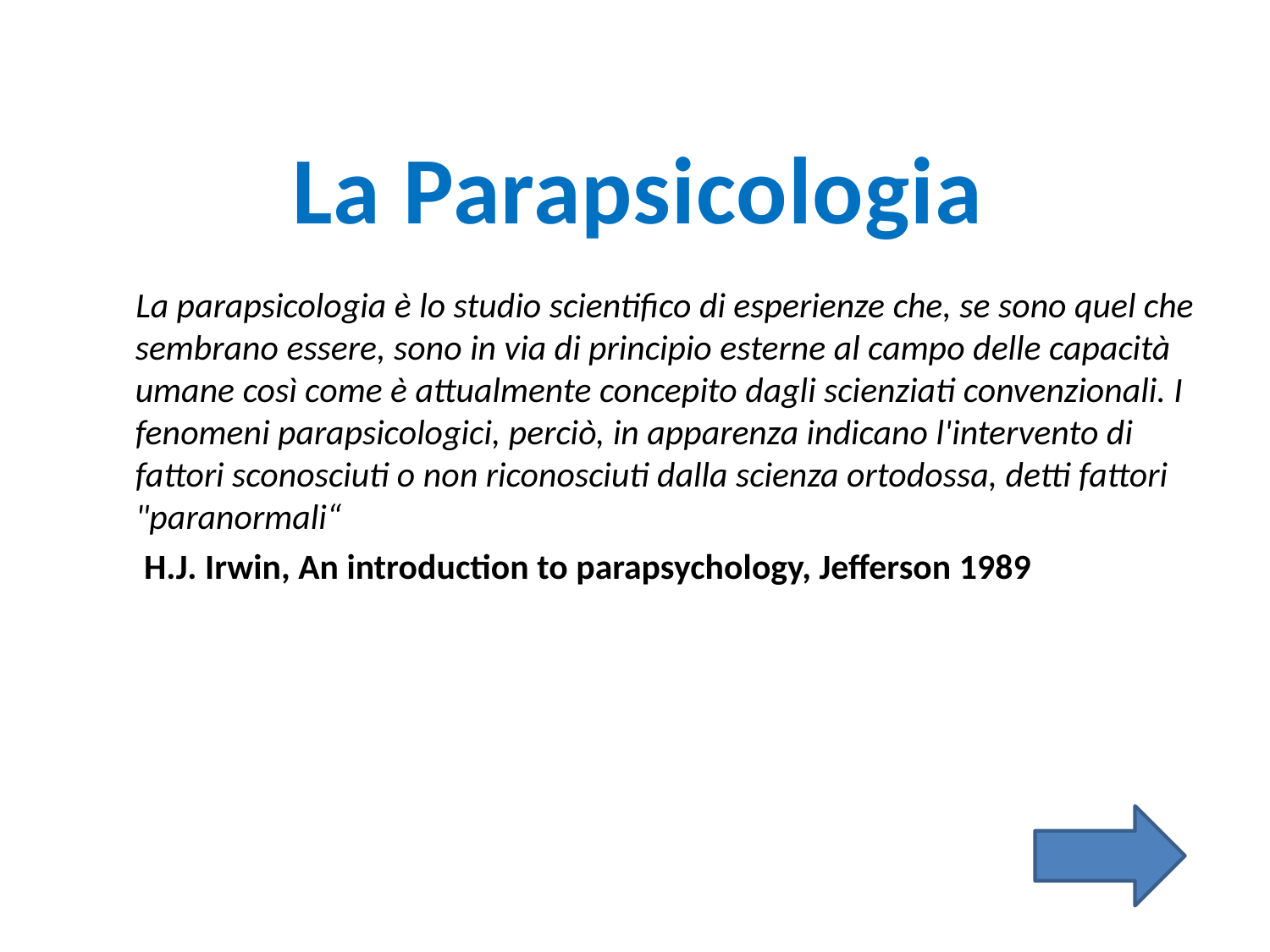

# La Parapsicologia
      La parapsicologia è lo studio scientifico di esperienze che, se sono quel che sembrano essere, sono in via di principio esterne al campo delle capacità umane così come è attualmente concepito dagli scienziati convenzionali. I fenomeni parapsicologici, perciò, in apparenza indicano l'intervento di fattori sconosciuti o non riconosciuti dalla scienza ortodossa, detti fattori "paranormali“
       H.J. Irwin, An introduction to parapsychology, Jefferson 1989